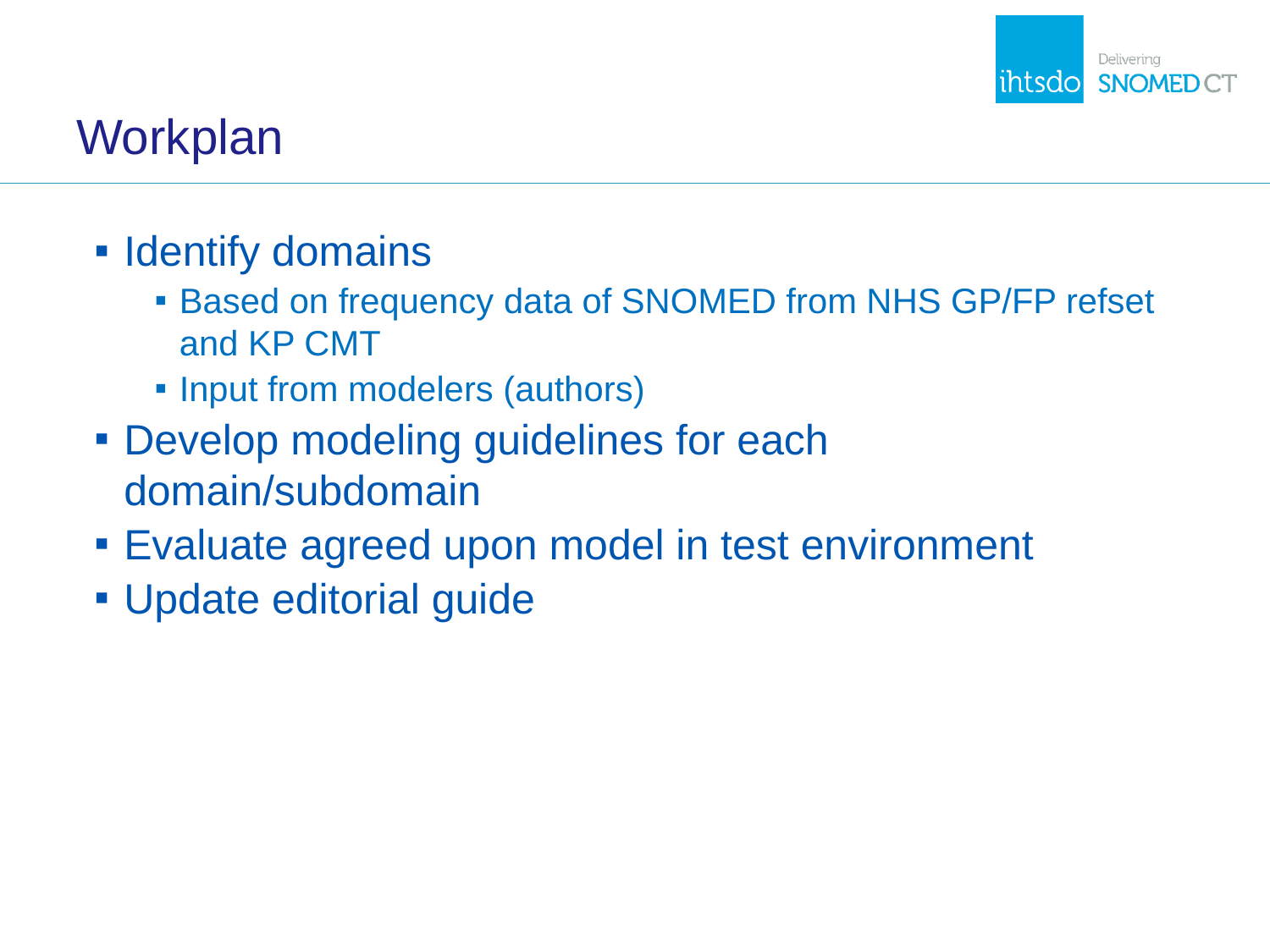

# Workplan
Identify domains
Based on frequency data of SNOMED from NHS GP/FP refset and KP CMT
Input from modelers (authors)
Develop modeling guidelines for each domain/subdomain
Evaluate agreed upon model in test environment
Update editorial guide